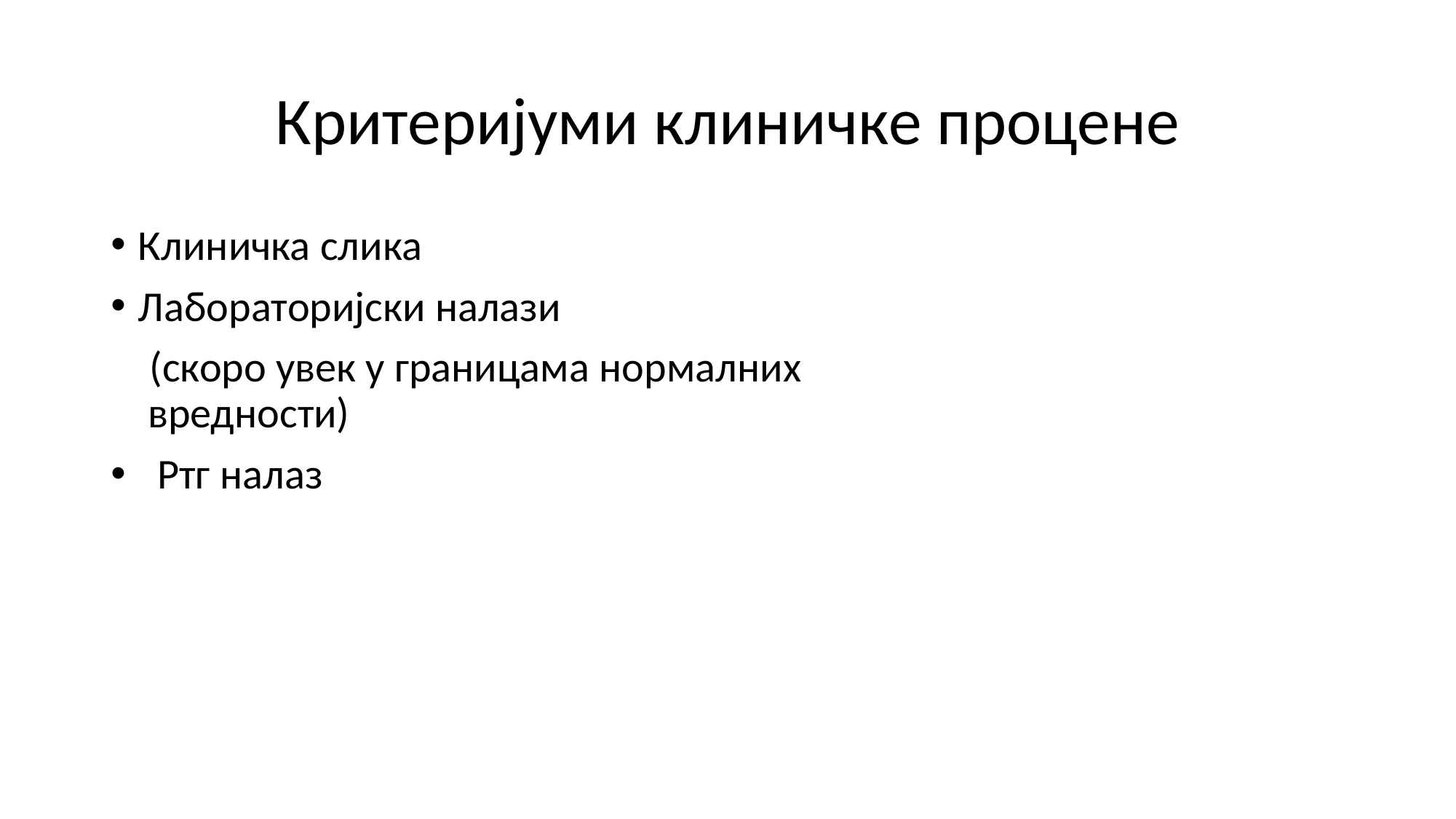

# Критеријуми клиничке процене
Клиничка слика
Лабораторијски налази
    (скоро увек у границама нормалних
 вредности)
  Ртг налаз